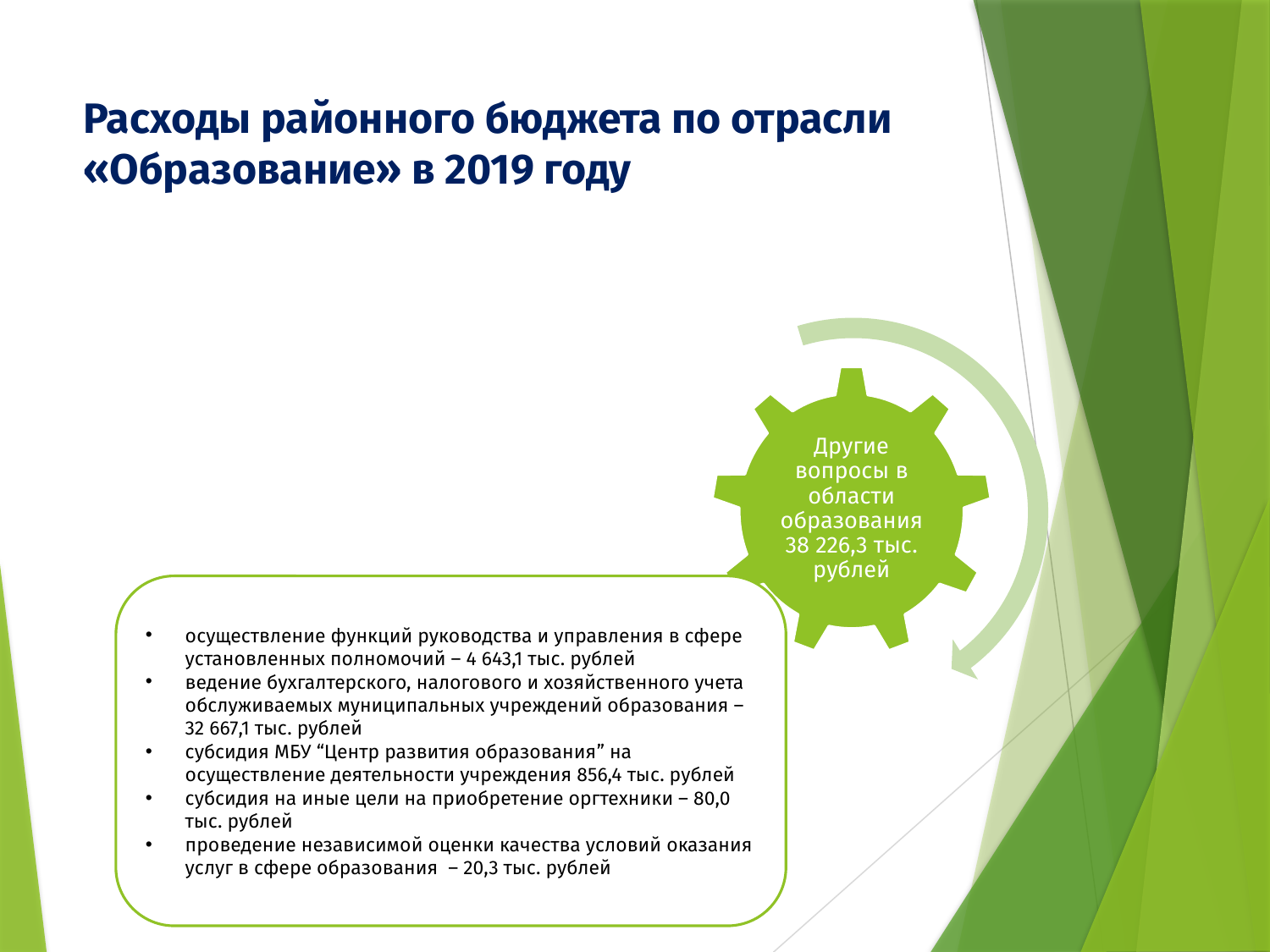

# Расходы районного бюджета по отрасли «Образование» в 2019 году
Другие вопросы в области образования 38 226,3 тыс. рублей
осуществление функций руководства и управления в сфере установленных полномочий – 4 643,1 тыс. рублей
ведение бухгалтерского, налогового и хозяйственного учета обслуживаемых муниципальных учреждений образования –  32 667,1 тыс. рублей
субсидия МБУ “Центр развития образования” на осуществление деятельности учреждения 856,4 тыс. рублей
субсидия на иные цели на приобретение оргтехники – 80,0 тыс. рублей
проведение независимой оценки качества условий оказания услуг в сфере образования  – 20,3 тыс. рублей